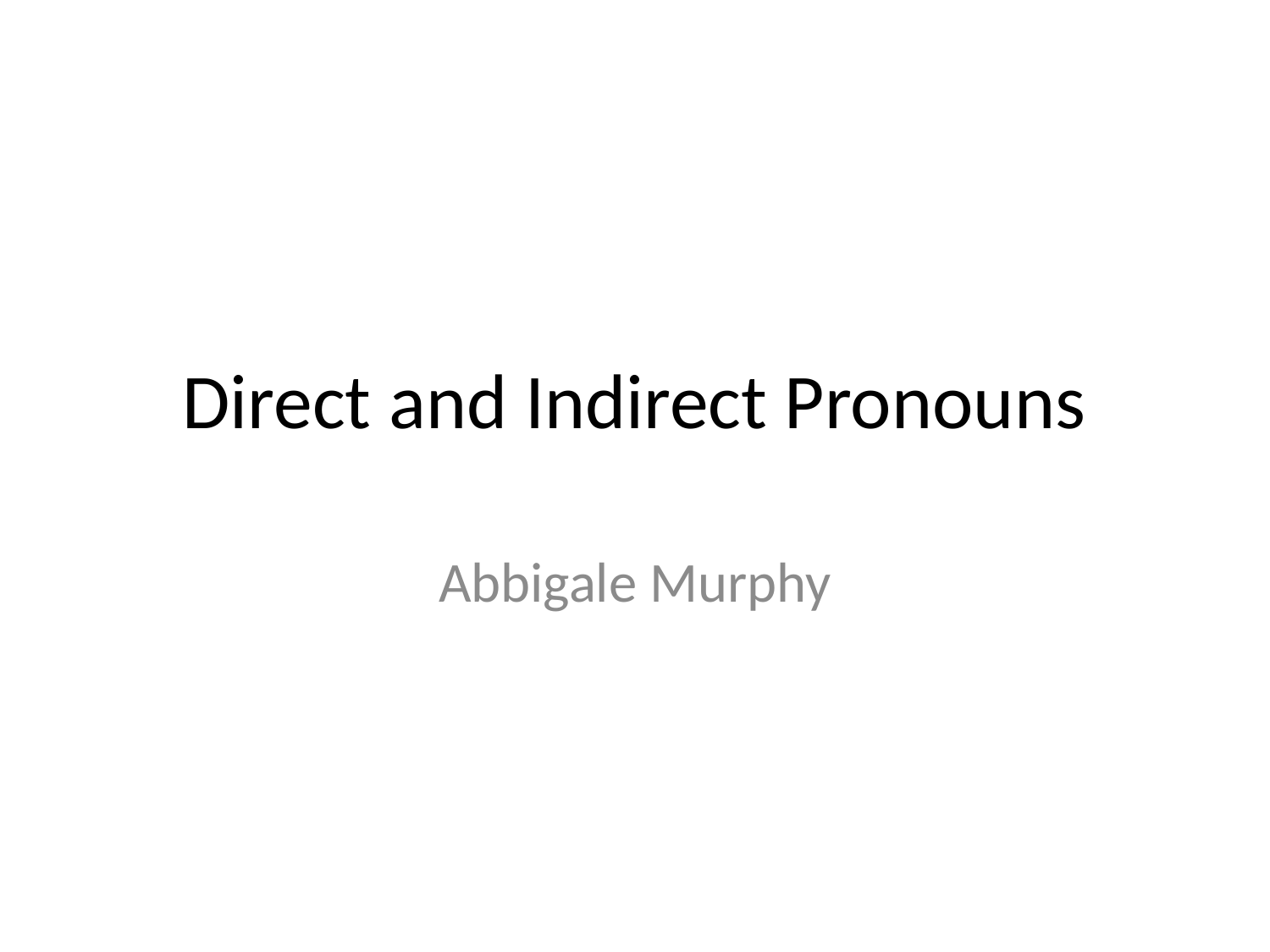

# Direct and Indirect Pronouns
Abbigale Murphy